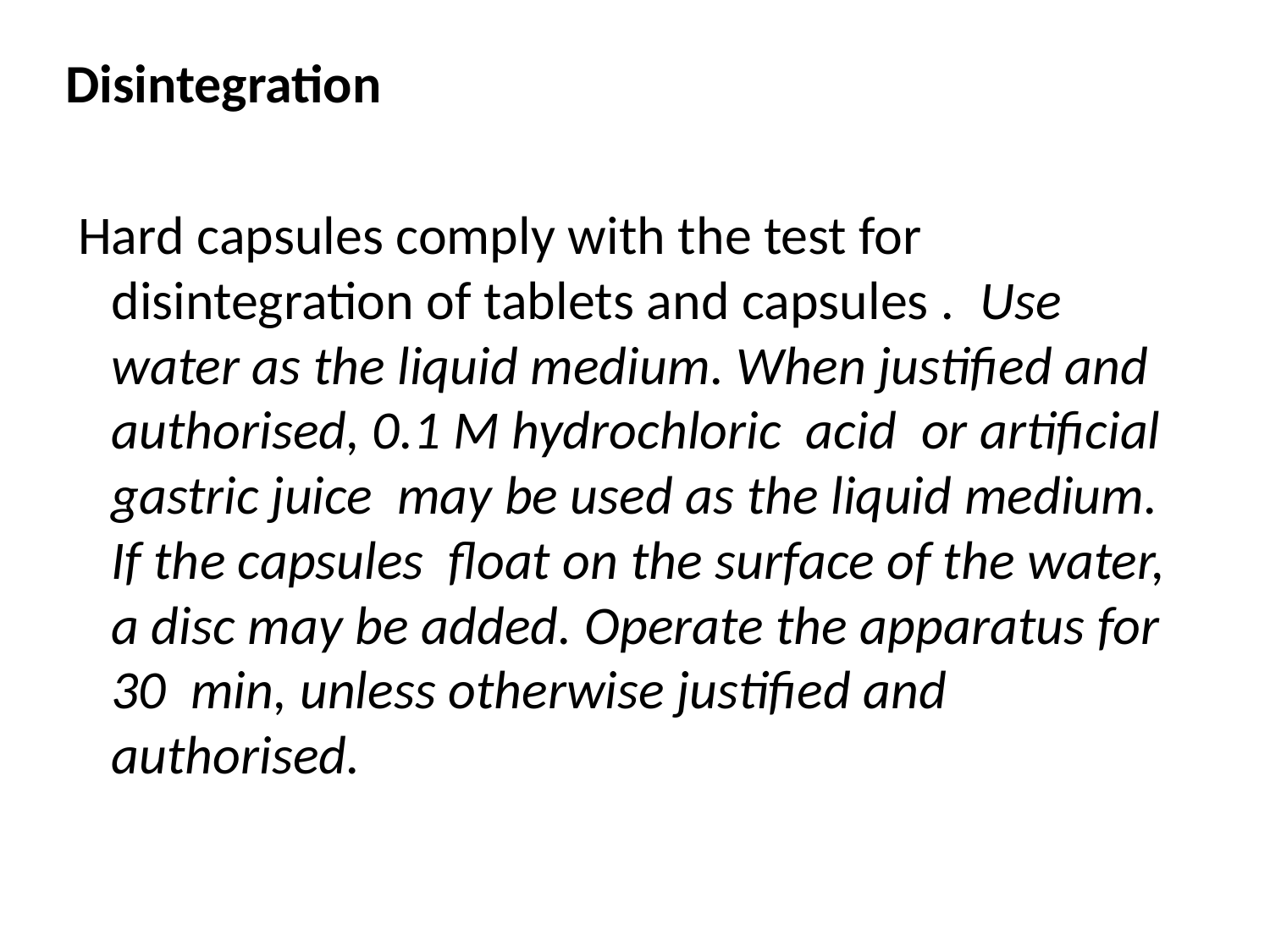

#
Disintegration

 Hard capsules comply with the test for disintegration of tablets and capsules .  Use water as the liquid medium. When justified and authorised, 0.1 M hydrochloric  acid  or artificial gastric juice  may be used as the liquid medium. If the capsules  float on the surface of the water, a disc may be added. Operate the apparatus for 30  min, unless otherwise justified and authorised.